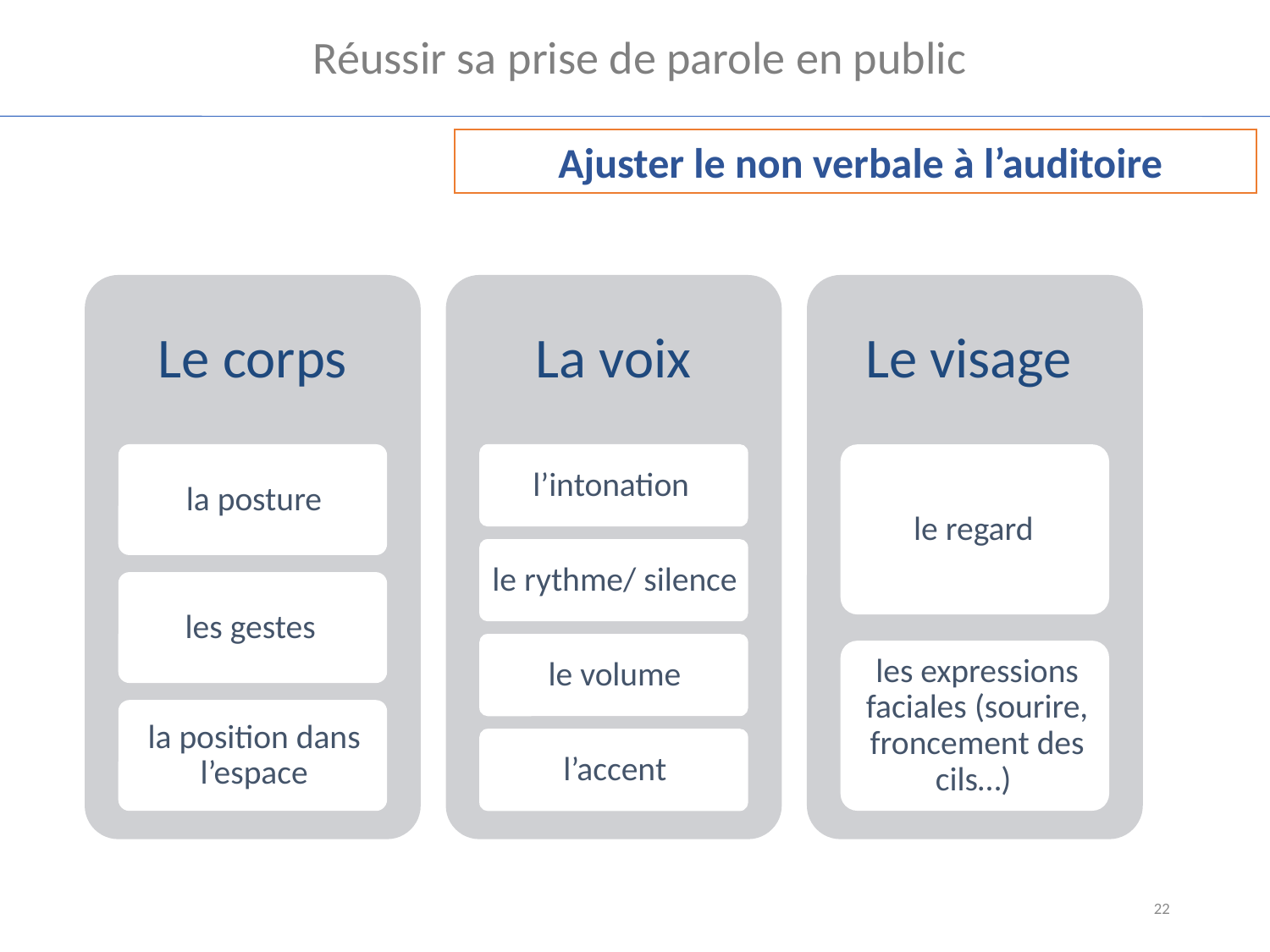

Réussir sa prise de parole en public
 Ajuster le non verbale à l’auditoire
Le corps
la posture
les gestes
la position dans l’espace
La voix
l’intonation
le rythme/ silence
le volume
l’accent
Le visage
le regard
les expressions faciales (sourire, froncement des cils…)
22